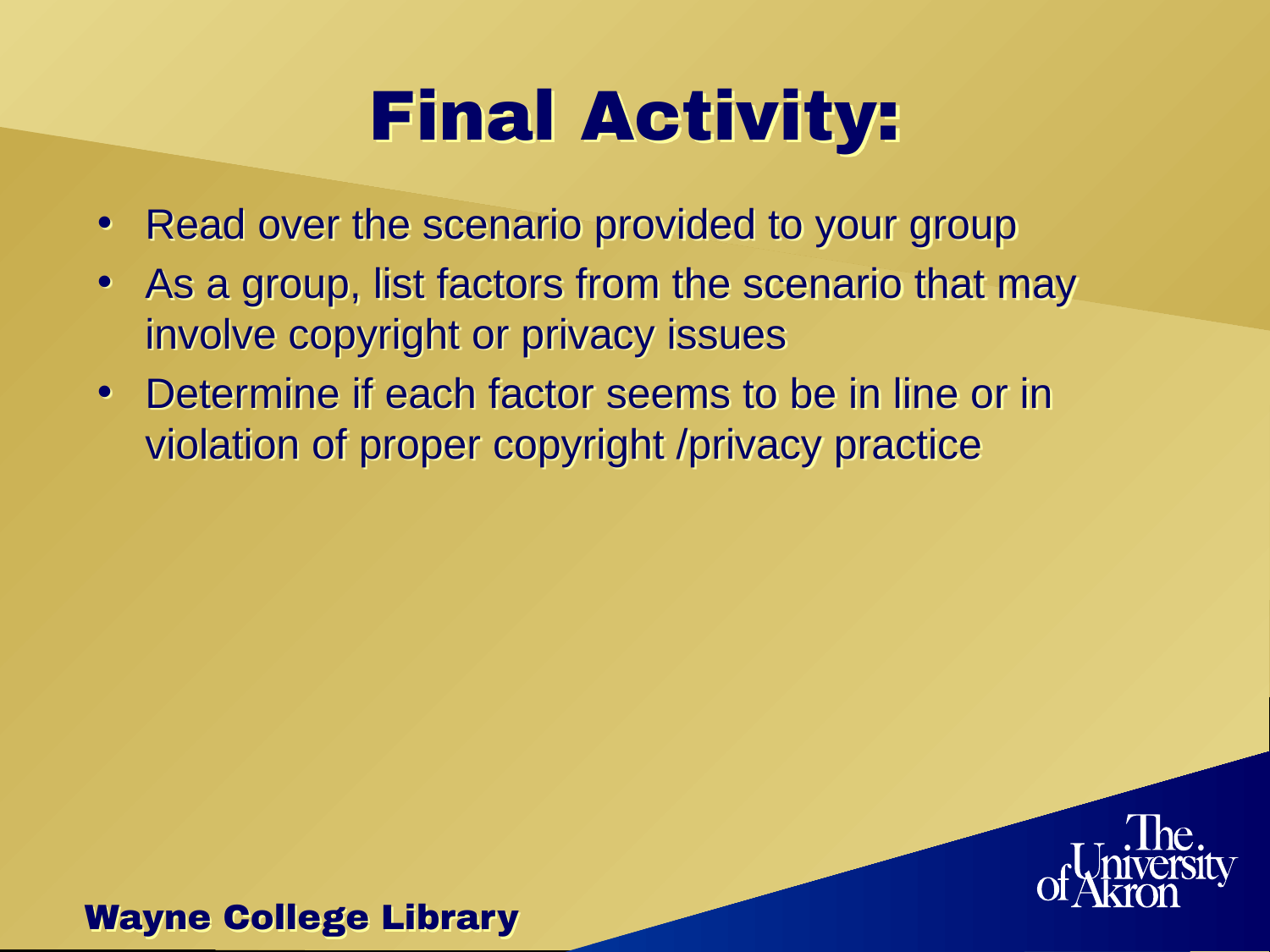

# Final Activity:
Read over the scenario provided to your group
As a group, list factors from the scenario that may involve copyright or privacy issues
Determine if each factor seems to be in line or in violation of proper copyright /privacy practice
Wayne College Library